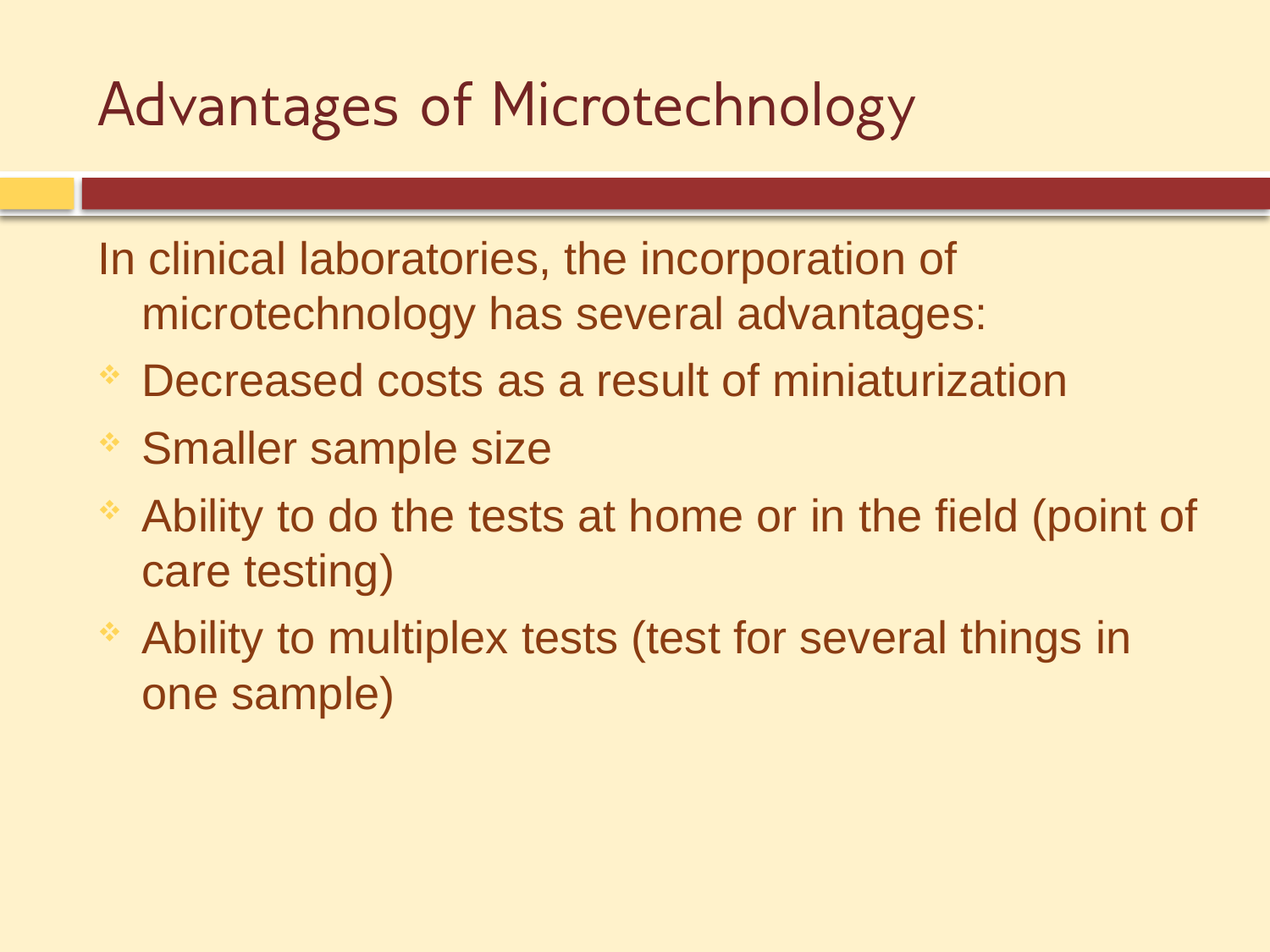

# Advantages of Microtechnology
In clinical laboratories, the incorporation of microtechnology has several advantages:
Decreased costs as a result of miniaturization
Smaller sample size
Ability to do the tests at home or in the field (point of care testing)
Ability to multiplex tests (test for several things in one sample)